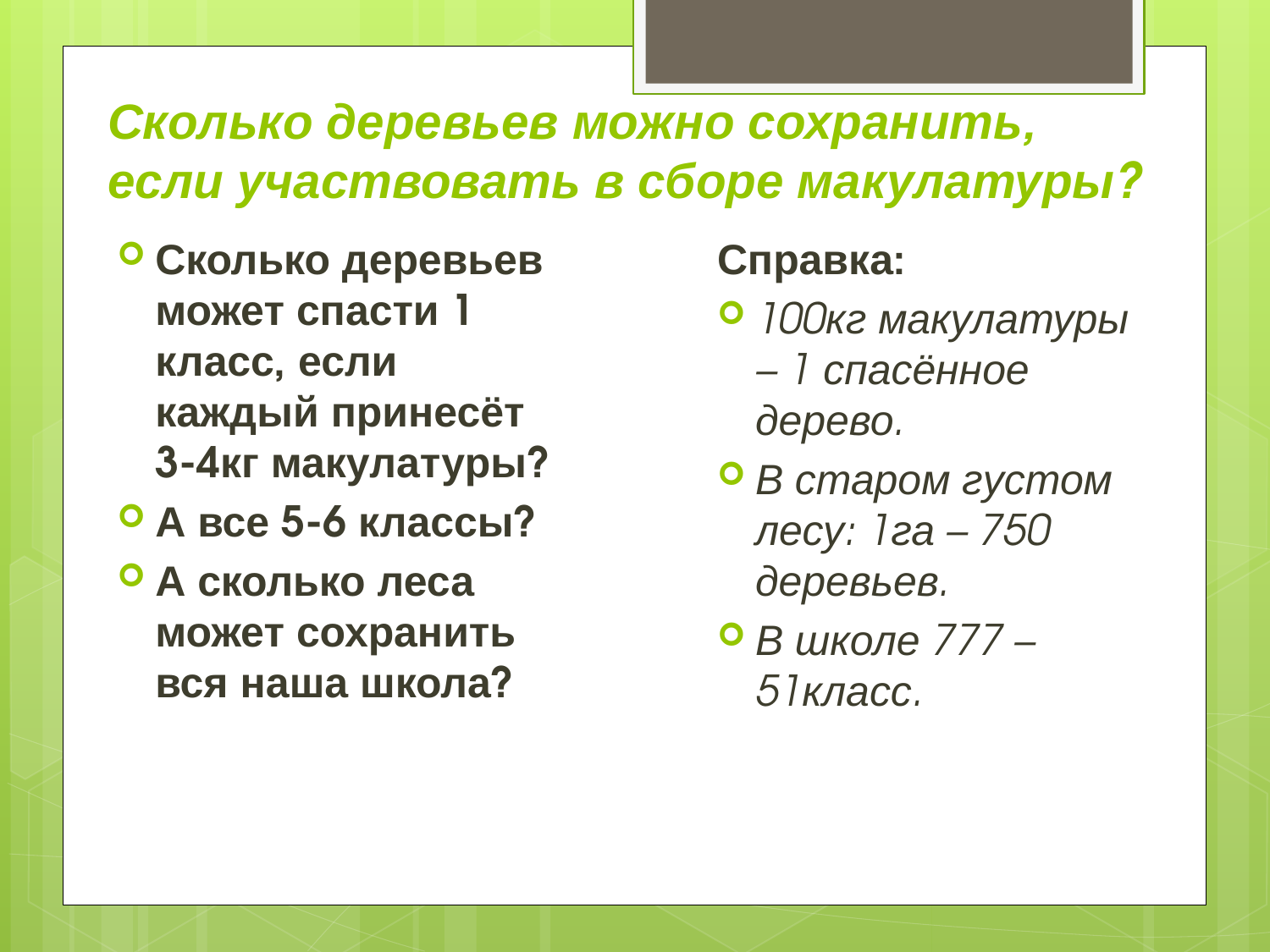

# Сколько деревьев можно сохранить, если участвовать в сборе макулатуры?
Сколько деревьев может спасти 1 класс, если каждый принесёт 3-4кг макулатуры?
А все 5-6 классы?
А сколько леса может сохранить вся наша школа?

Справка:
100кг макулатуры – 1 спасённое дерево.
В старом густом лесу: 1га – 750 деревьев.
В школе 777 – 51класс.